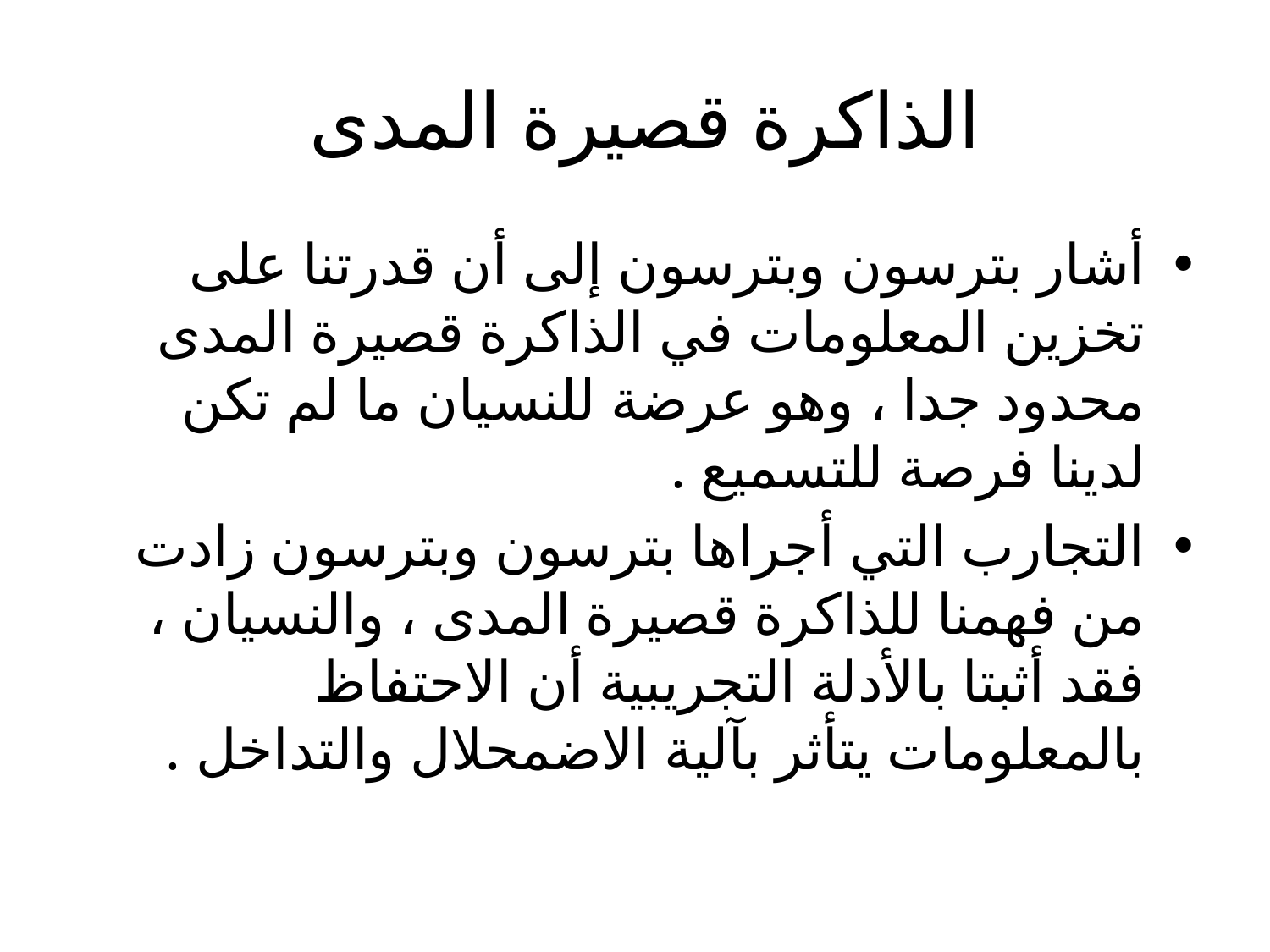

# الذاكرة قصيرة المدى
أشار بترسون وبترسون إلى أن قدرتنا على تخزين المعلومات في الذاكرة قصيرة المدى محدود جدا ، وهو عرضة للنسيان ما لم تكن لدينا فرصة للتسميع .
التجارب التي أجراها بترسون وبترسون زادت من فهمنا للذاكرة قصيرة المدى ، والنسيان ، فقد أثبتا بالأدلة التجريبية أن الاحتفاظ بالمعلومات يتأثر بآلية الاضمحلال والتداخل .